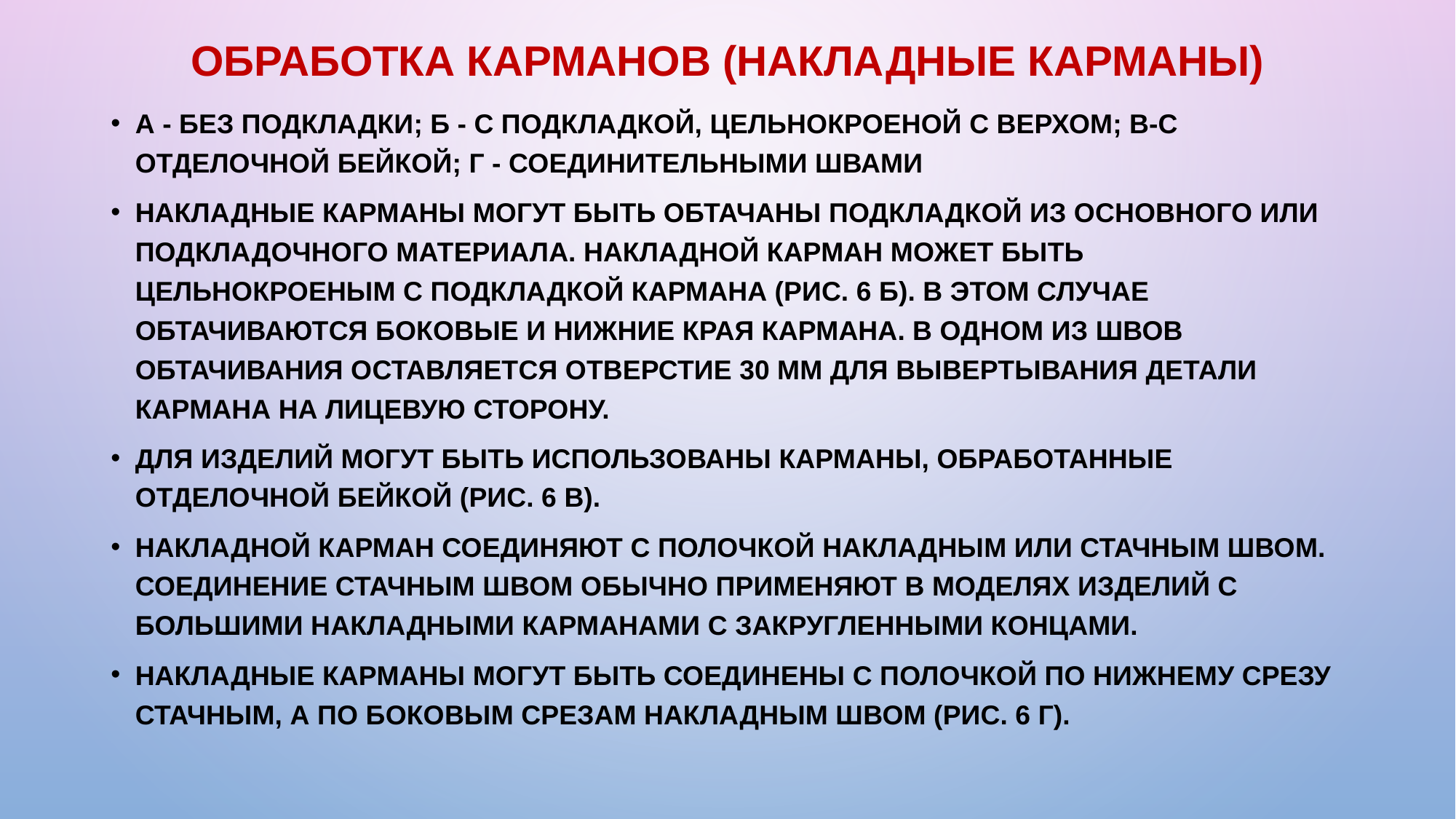

# Обработка карманов (накладные карманы)
а - без подкладки; б - с подкладкой, цельнокроеной с верхом; в-с отделочной бейкой; г - соединительными швами
Накладные карманы могут быть обтачаны подкладкой из основного или подкладочного материала. Накладной карман может быть цельнокроеным с подкладкой кармана (рис. 6 б). В этом случае обтачиваются боковые и нижние края кармана. В одном из швов обтачивания оставляется отверстие 30 мм для вывертывания детали кармана на лицевую сторону.
Для изделий могут быть использованы карманы, обработанные отделочной бейкой (рис. 6 в).
Накладной карман соединяют с полочкой накладным или стачным швом. Соединение стачным швом обычно применяют в моделях изделий с большими накладными карманами с закругленными концами.
Накладные карманы могут быть соединены с полочкой по нижнему срезу стачным, а по боковым срезам накладным швом (рис. 6 г).